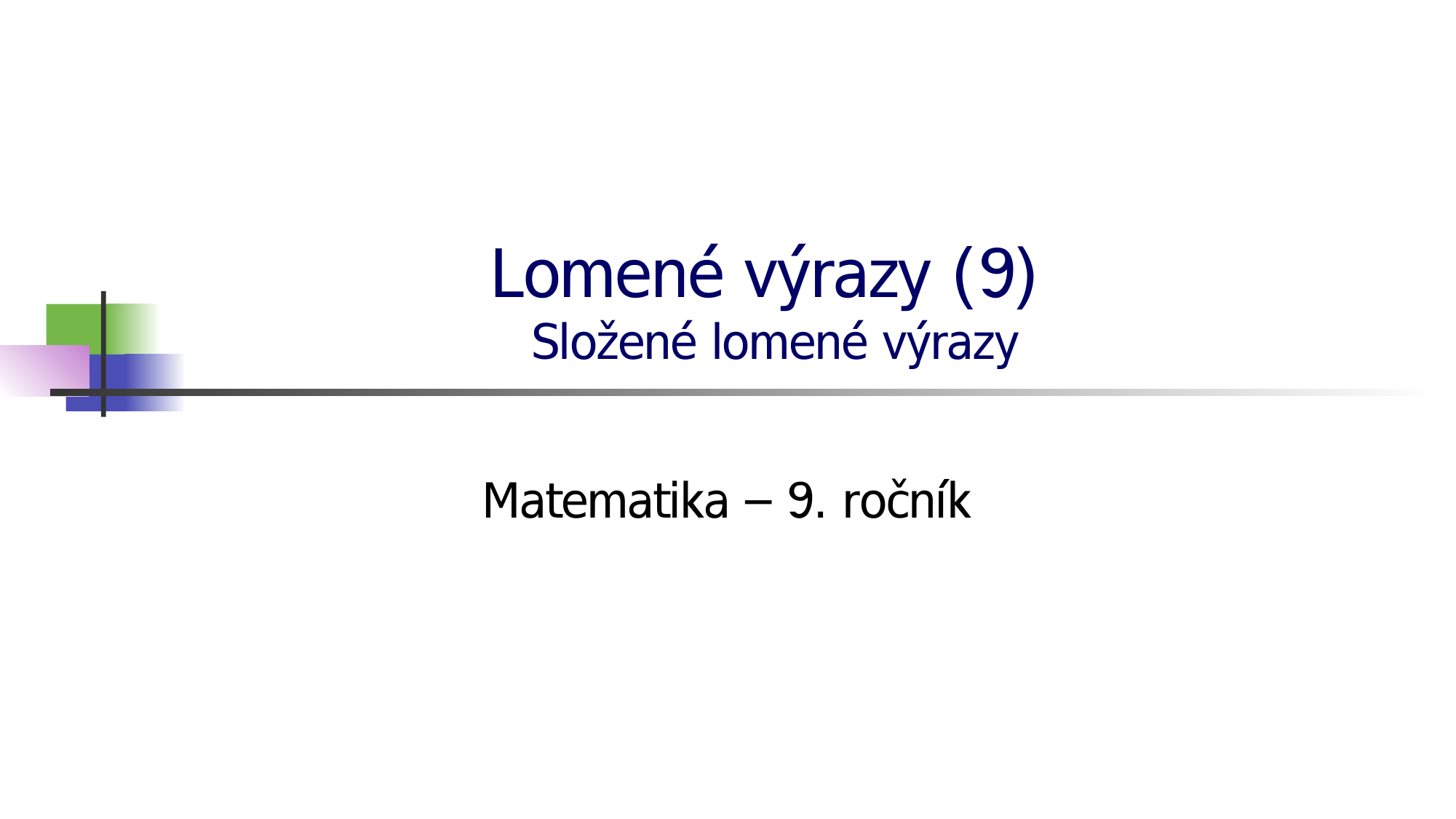

# Lomené výrazy (9) Složené lomené výrazy
Matematika – 9. ročník